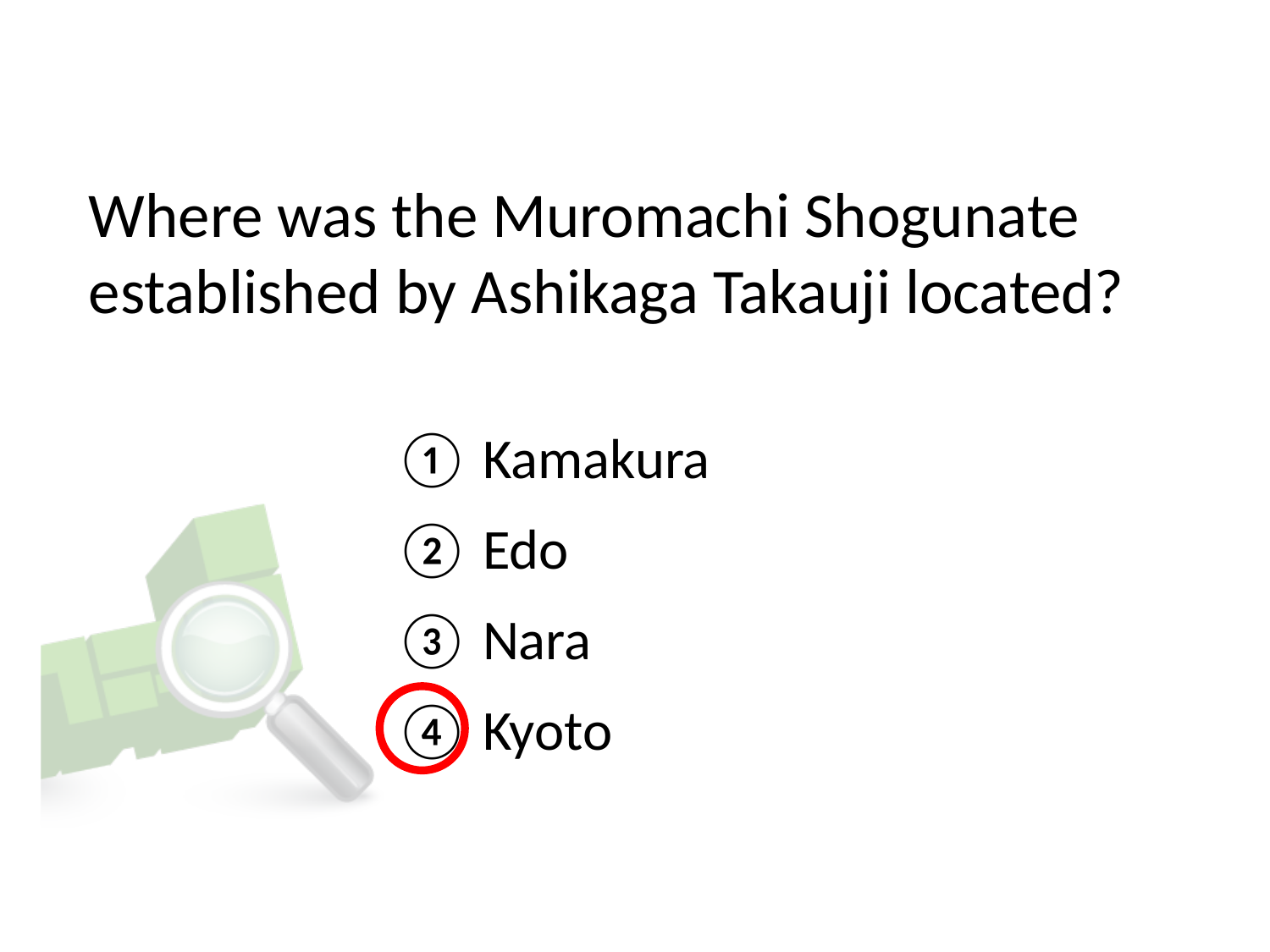

# Where was the Muromachi Shogunate established by Ashikaga Takauji located?
① Kamakura
② Edo
③ Nara
④ Kyoto